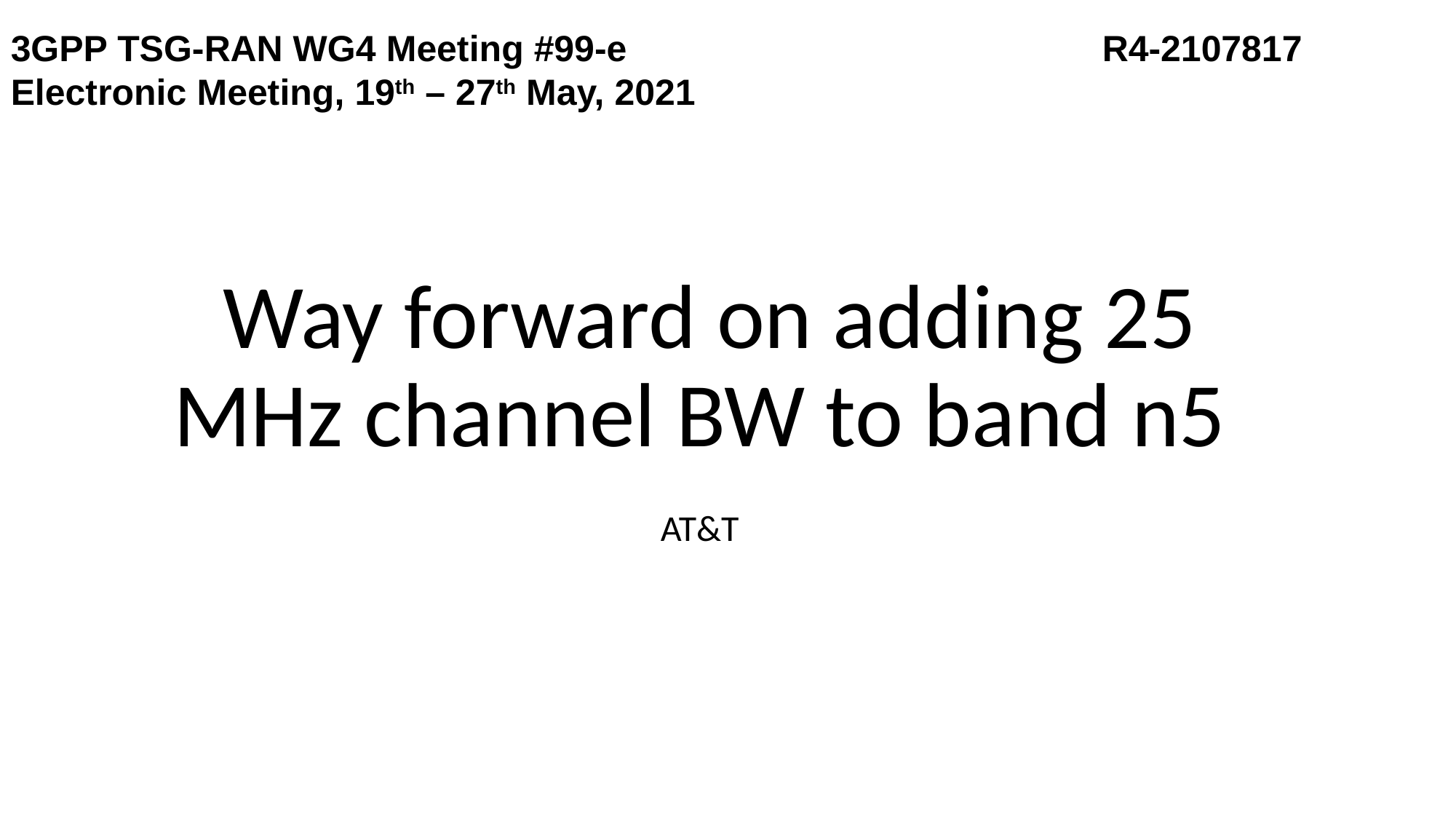

­­­3GPP TSG-RAN WG4 Meeting #99-e	      			  	R4-2107817
Electronic Meeting, 19th – 27th May, 2021
# Way forward on adding 25 MHz channel BW to band n5
AT&T